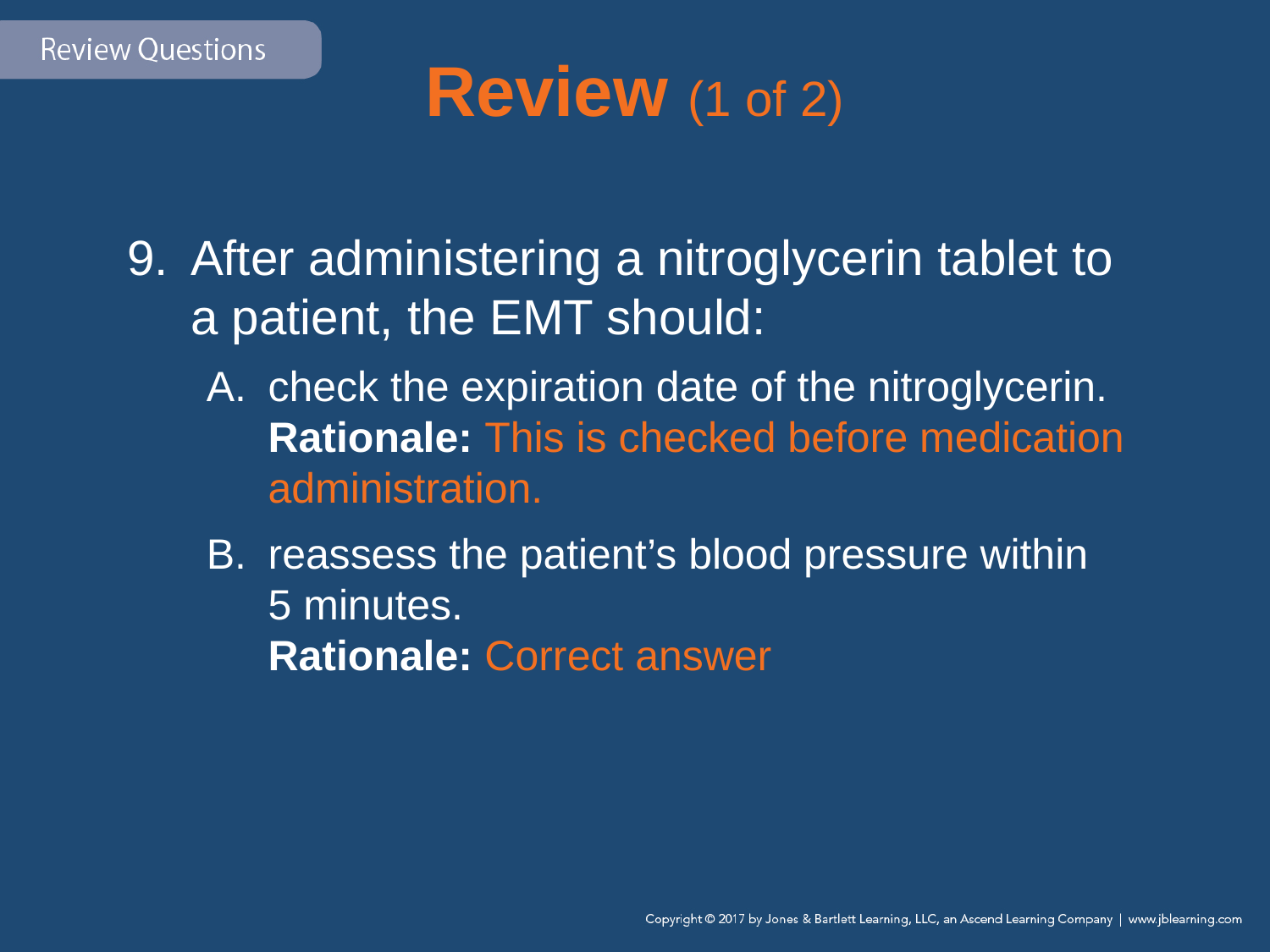

# Review (1 of 2)
After administering a nitroglycerin tablet to a patient, the EMT should:
check the expiration date of the nitroglycerin.
Rationale: This is checked before medication administration.
reassess the patient’s blood pressure within
5 minutes.
Rationale: Correct answer